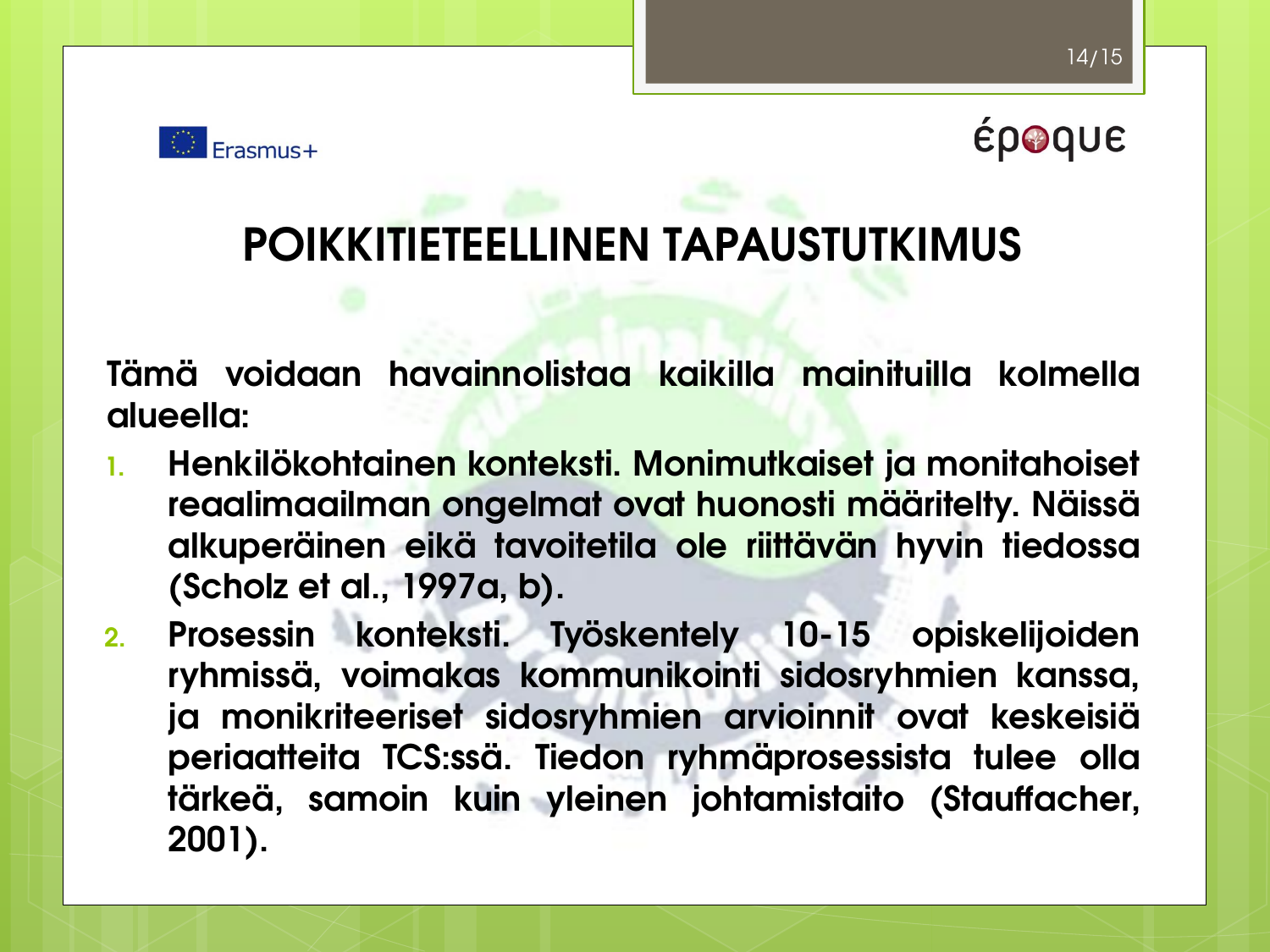

14/15
# POIKKITIETEELLINEN TAPAUSTUTKIMUS
Tämä voidaan havainnolistaa kaikilla mainituilla kolmella alueella:
Henkilökohtainen konteksti. Monimutkaiset ja monitahoiset reaalimaailman ongelmat ovat huonosti määritelty. Näissä alkuperäinen eikä tavoitetila ole riittävän hyvin tiedossa (Scholz et al., 1997a, b).
Prosessin konteksti. Työskentely 10-15 opiskelijoiden ryhmissä, voimakas kommunikointi sidosryhmien kanssa, ja monikriteeriset sidosryhmien arvioinnit ovat keskeisiä periaatteita TCS:ssä. Tiedon ryhmäprosessista tulee olla tärkeä, samoin kuin yleinen johtamistaito (Stauffacher, 2001).